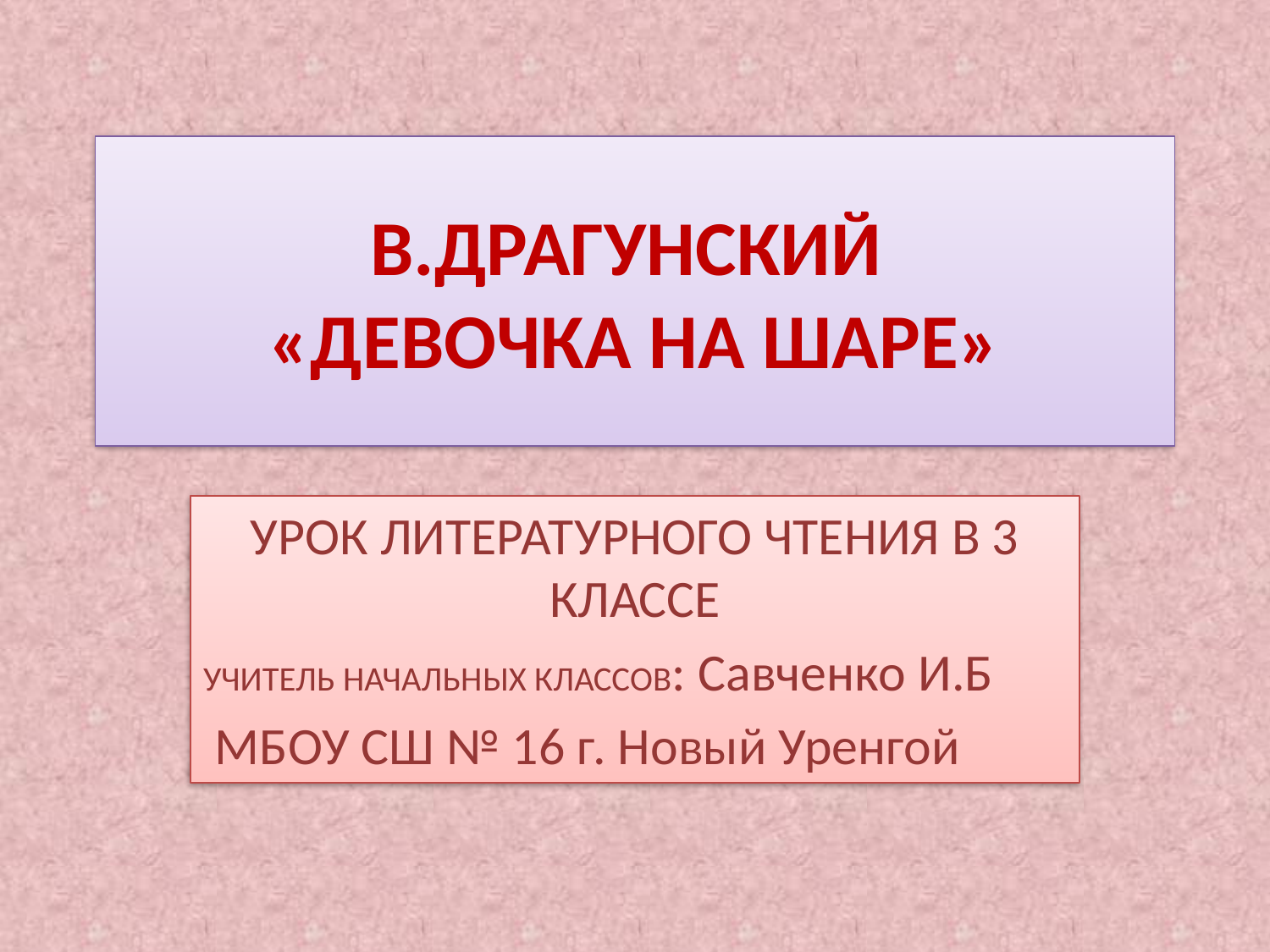

# В.ДРАГУНСКИЙ «ДЕВОЧКА НА ШАРЕ»
УРОК ЛИТЕРАТУРНОГО ЧТЕНИЯ В 3 КЛАССЕ
УЧИТЕЛЬ НАЧАЛЬНЫХ КЛАССОВ: Савченко И.Б
 МБОУ СШ № 16 г. Новый Уренгой